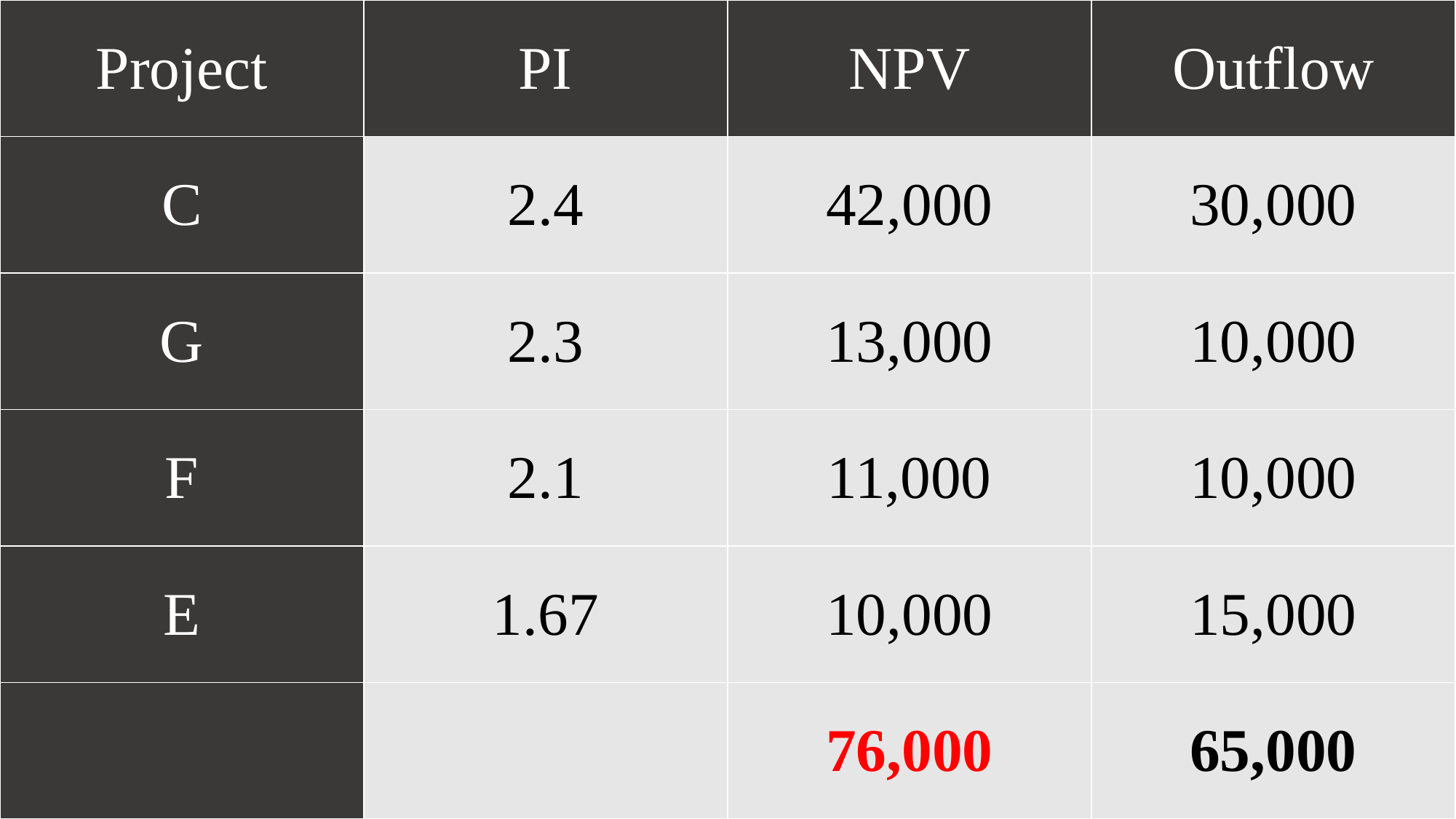

| Project | PI | NPV | Outflow |
| --- | --- | --- | --- |
| C | 2.4 | 42,000 | 30,000 |
| G | 2.3 | 13,000 | 10,000 |
| F | 2.1 | 11,000 | 10,000 |
| E | 1.67 | 10,000 | 15,000 |
|  |  | 76,000 | 65,000 |